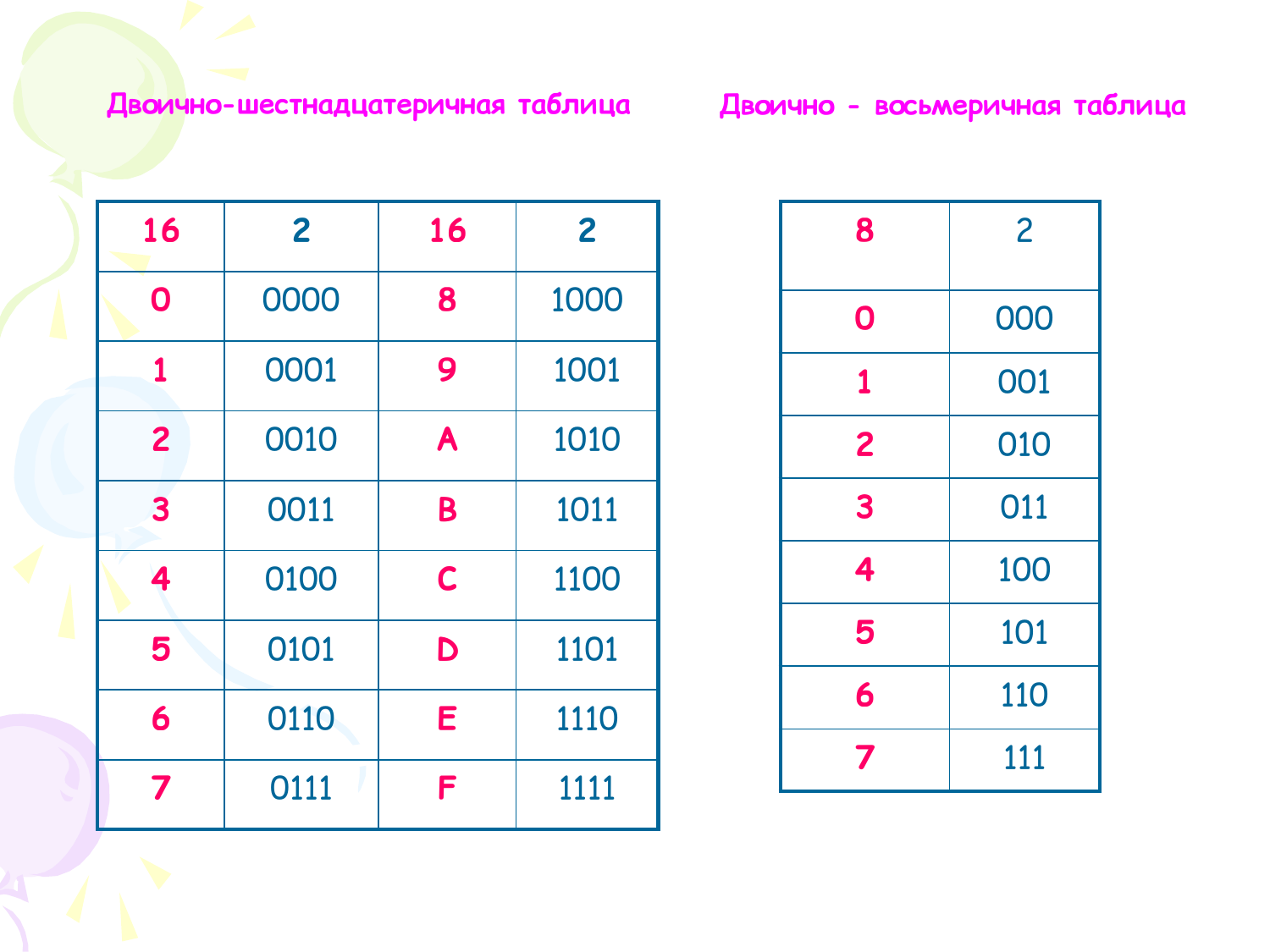

Двоично-шестнадцатеричная таблица

Двоично - восьмеричная таблица
| 16 | 2 | 16 | 2 |
| --- | --- | --- | --- |
| 0 | 0000 | 8 | 1000 |
| 1 | 0001 | 9 | 1001 |
| 2 | 0010 | А | 1010 |
| 3 | 0011 | В | 1011 |
| 4 | 0100 | С | 1100 |
| 5 | 0101 | D | 1101 |
| 6 | 0110 | Е | 1110 |
| 7 | 0111 | F | 1111 |
| 8 | 2 |
| --- | --- |
| 0 | 000 |
| 1 | 001 |
| 2 | 010 |
| 3 | 011 |
| 4 | 100 |
| 5 | 101 |
| 6 | 110 |
| 7 | 111 |